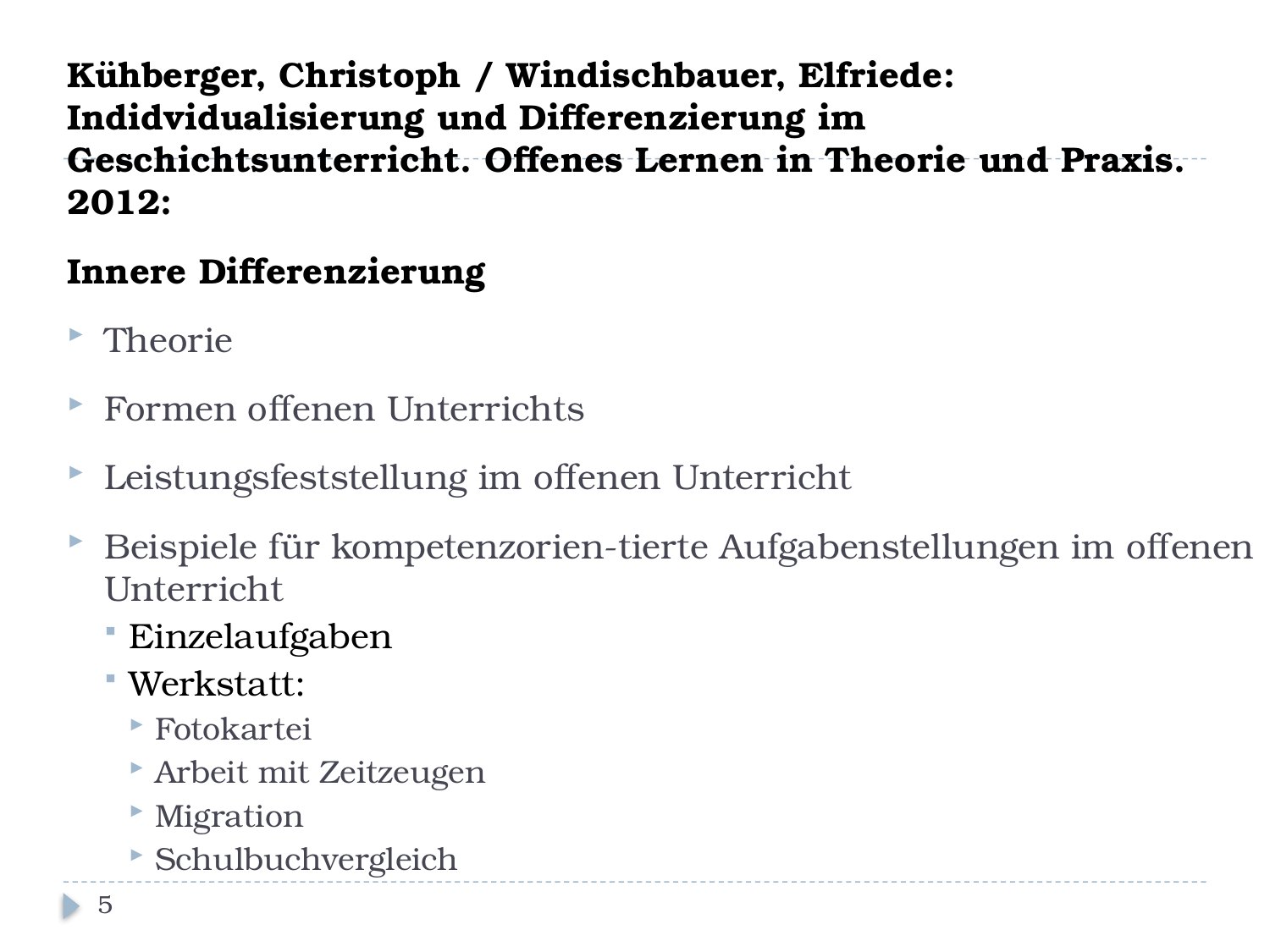

Kühberger, Christoph / Windischbauer, Elfriede: Indidvidualisierung und Differenzierung im Geschichtsunterricht. Offenes Lernen in Theorie und Praxis. 2012:
Innere Differenzierung
Theorie
Formen offenen Unterrichts
Leistungsfeststellung im offenen Unterricht
Beispiele für kompetenzorien-tierte Aufgabenstellungen im offenen Unterricht
Einzelaufgaben
Werkstatt:
Fotokartei
Arbeit mit Zeitzeugen
Migration
Schulbuchvergleich

5